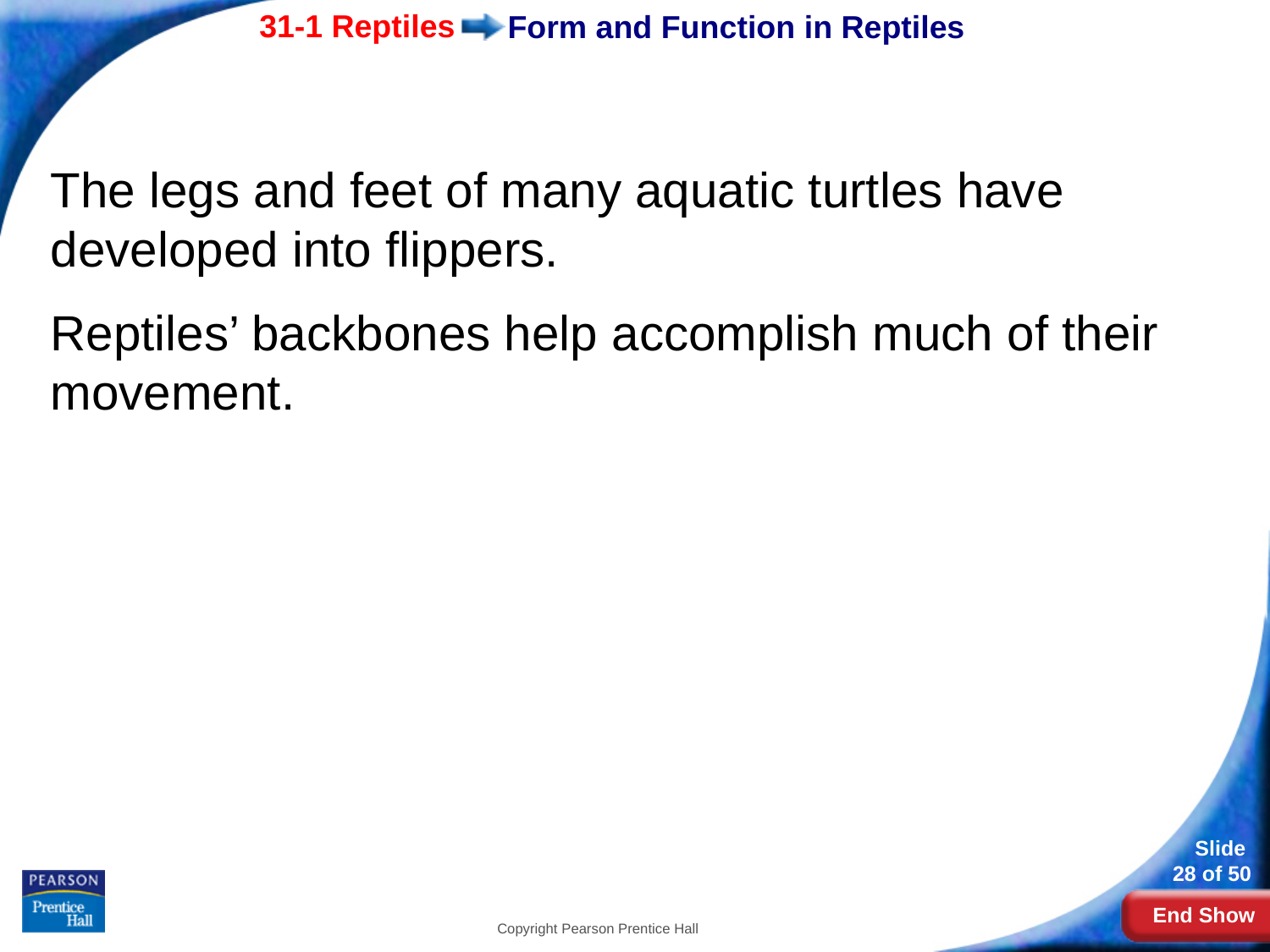

# Form and Function in Reptiles
The legs and feet of many aquatic turtles have developed into flippers.
Reptiles’ backbones help accomplish much of their movement.
Copyright Pearson Prentice Hall